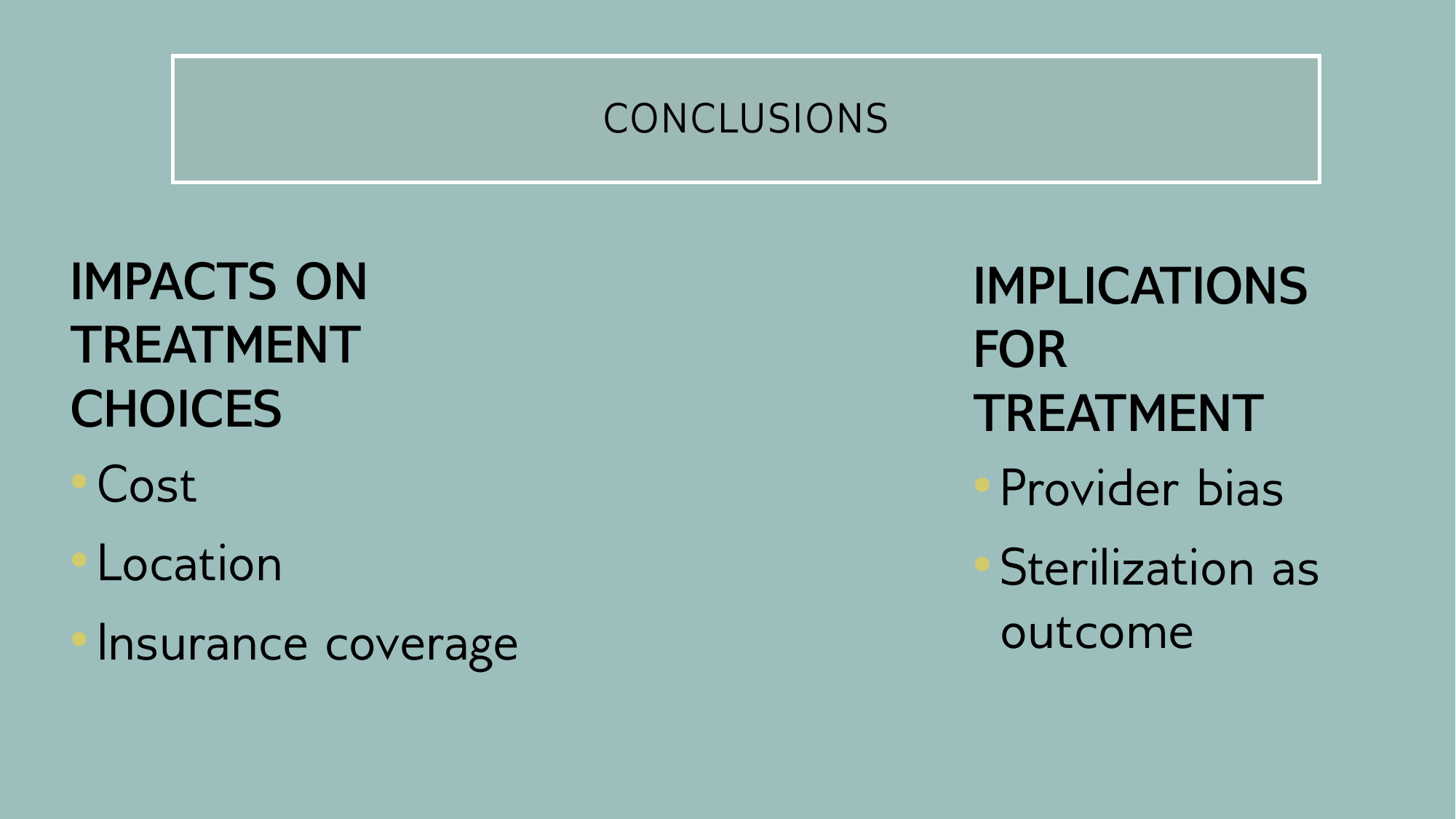

# Conclusions
Impacts on treatment choices
Implications for  treatment

Cost
Location
Insurance coverage

Provider bias
Sterilization as outcome